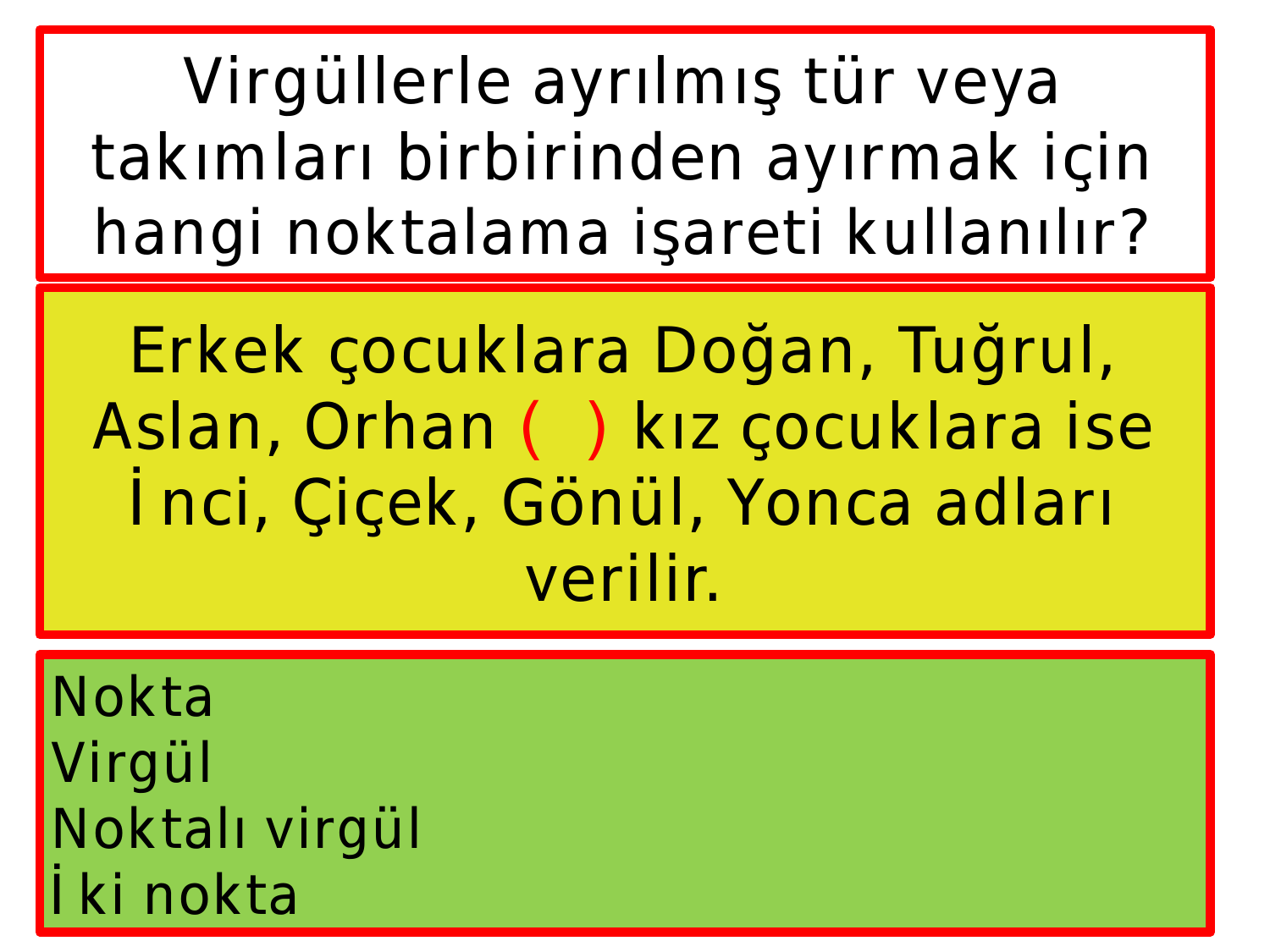

# Virgüllerle ayrılmış tür veya takımları birbirinden ayırmak için hangi noktalama işareti kullanılır?
Erkek çocuklara Doğan, Tuğrul, Aslan, Orhan (  ) kız çocuklara ise İnci, Çiçek, Gönül, Yonca adları verilir.
Nokta
Virgül
Noktalı virgül
İki nokta